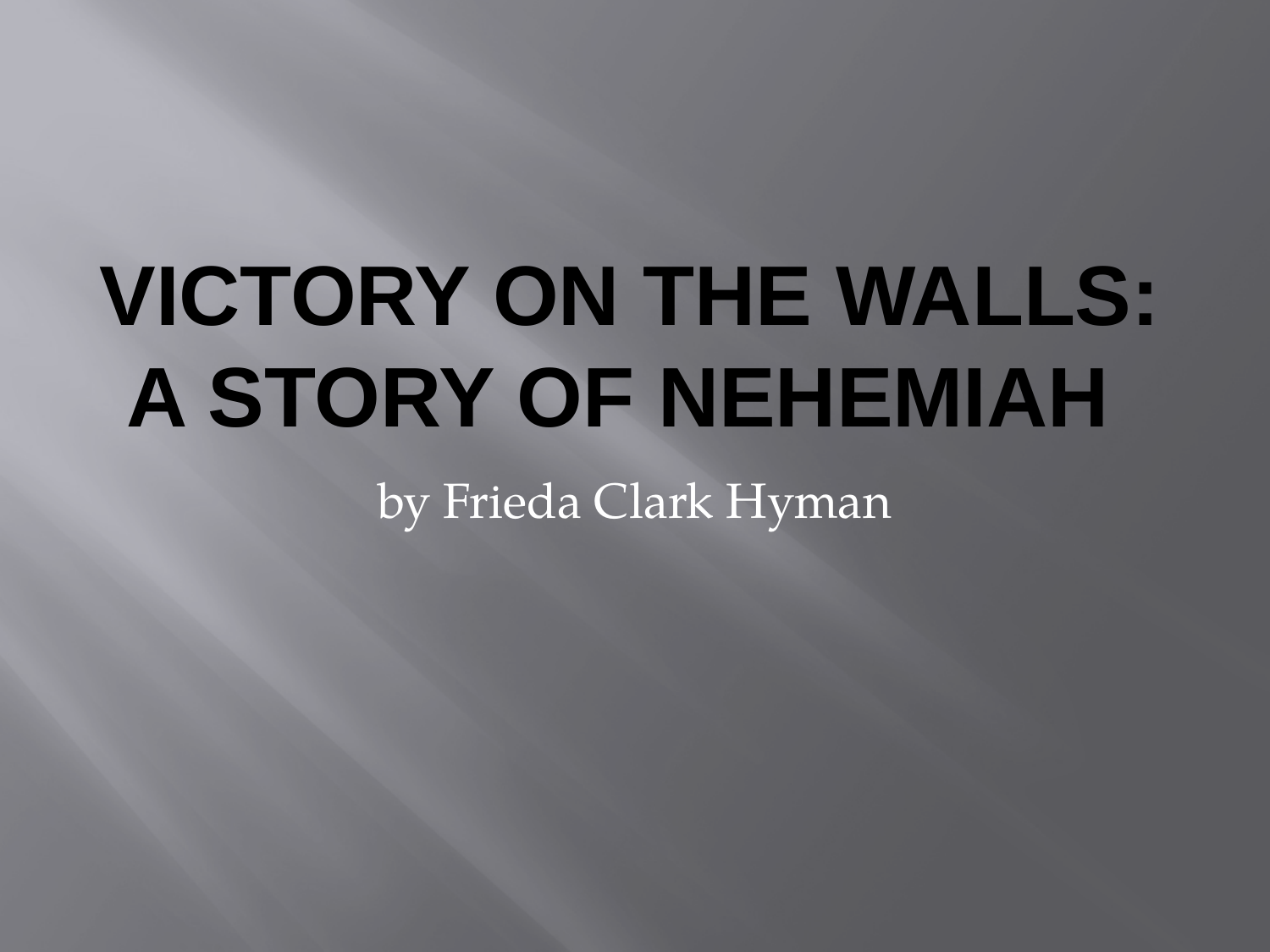

# Victory on the Walls: A Story of Nehemiah
by Frieda Clark Hyman